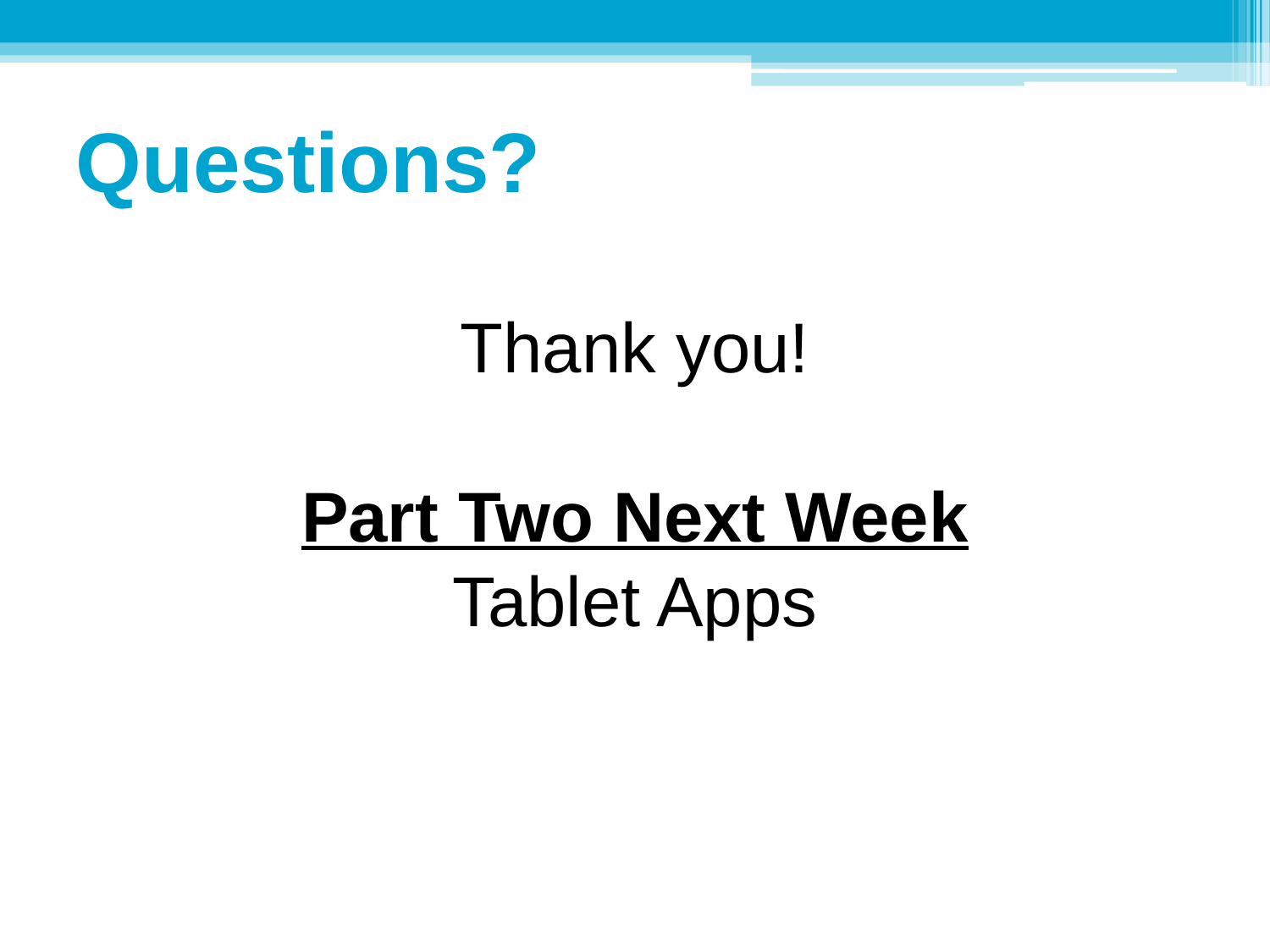

# Questions?
Thank you!

Part Two Next Week
Tablet Apps